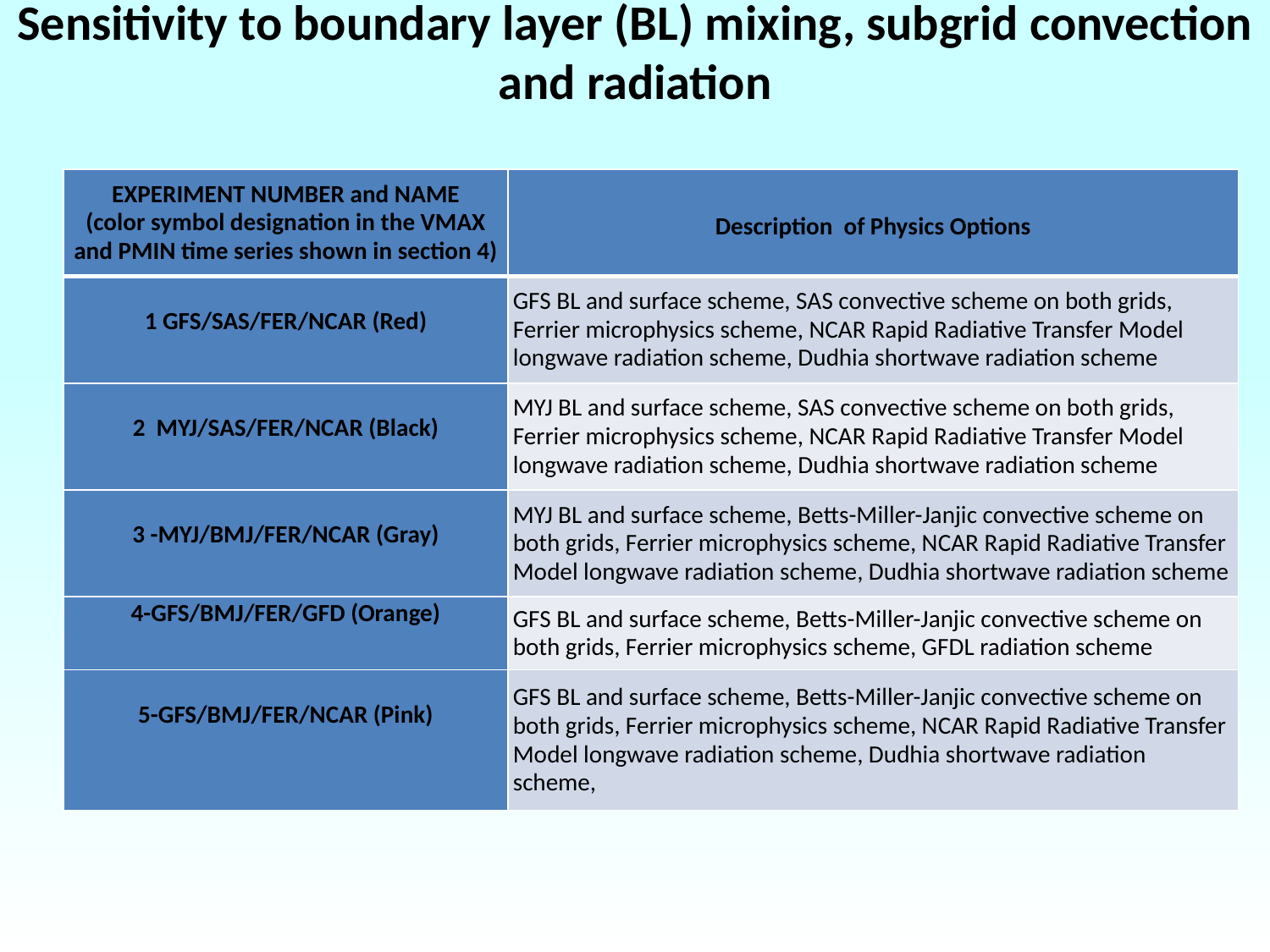

Sensitivity to boundary layer (BL) mixing, subgrid convection and radiation
| EXPERIMENT NUMBER and NAME (color symbol designation in the VMAX and PMIN time series shown in section 4) | Description of Physics Options |
| --- | --- |
| 1 GFS/SAS/FER/NCAR (Red) | GFS BL and surface scheme, SAS convective scheme on both grids, Ferrier microphysics scheme, NCAR Rapid Radiative Transfer Model longwave radiation scheme, Dudhia shortwave radiation scheme |
| 2 MYJ/SAS/FER/NCAR (Black) | MYJ BL and surface scheme, SAS convective scheme on both grids, Ferrier microphysics scheme, NCAR Rapid Radiative Transfer Model longwave radiation scheme, Dudhia shortwave radiation scheme |
| 3 -MYJ/BMJ/FER/NCAR (Gray) | MYJ BL and surface scheme, Betts-Miller-Janjic convective scheme on both grids, Ferrier microphysics scheme, NCAR Rapid Radiative Transfer Model longwave radiation scheme, Dudhia shortwave radiation scheme |
| 4-GFS/BMJ/FER/GFD (Orange) | GFS BL and surface scheme, Betts-Miller-Janjic convective scheme on both grids, Ferrier microphysics scheme, GFDL radiation scheme |
| 5-GFS/BMJ/FER/NCAR (Pink) | GFS BL and surface scheme, Betts-Miller-Janjic convective scheme on both grids, Ferrier microphysics scheme, NCAR Rapid Radiative Transfer Model longwave radiation scheme, Dudhia shortwave radiation scheme, |